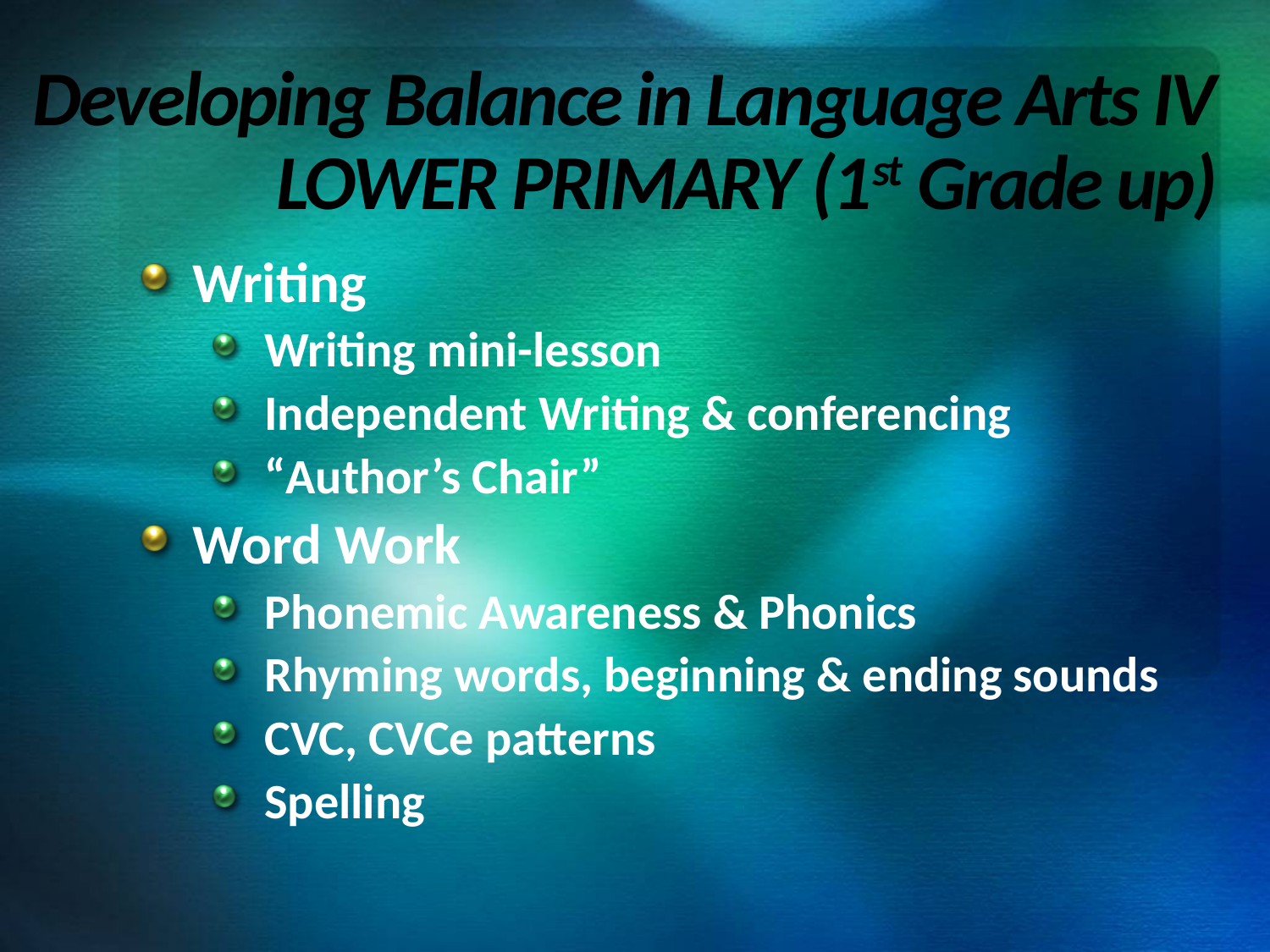

# Developing Balance in Language Arts IV LOWER PRIMARY (1st Grade up)
Writing
Writing mini-lesson
Independent Writing & conferencing
“Author’s Chair”
Word Work
Phonemic Awareness & Phonics
Rhyming words, beginning & ending sounds
CVC, CVCe patterns
Spelling